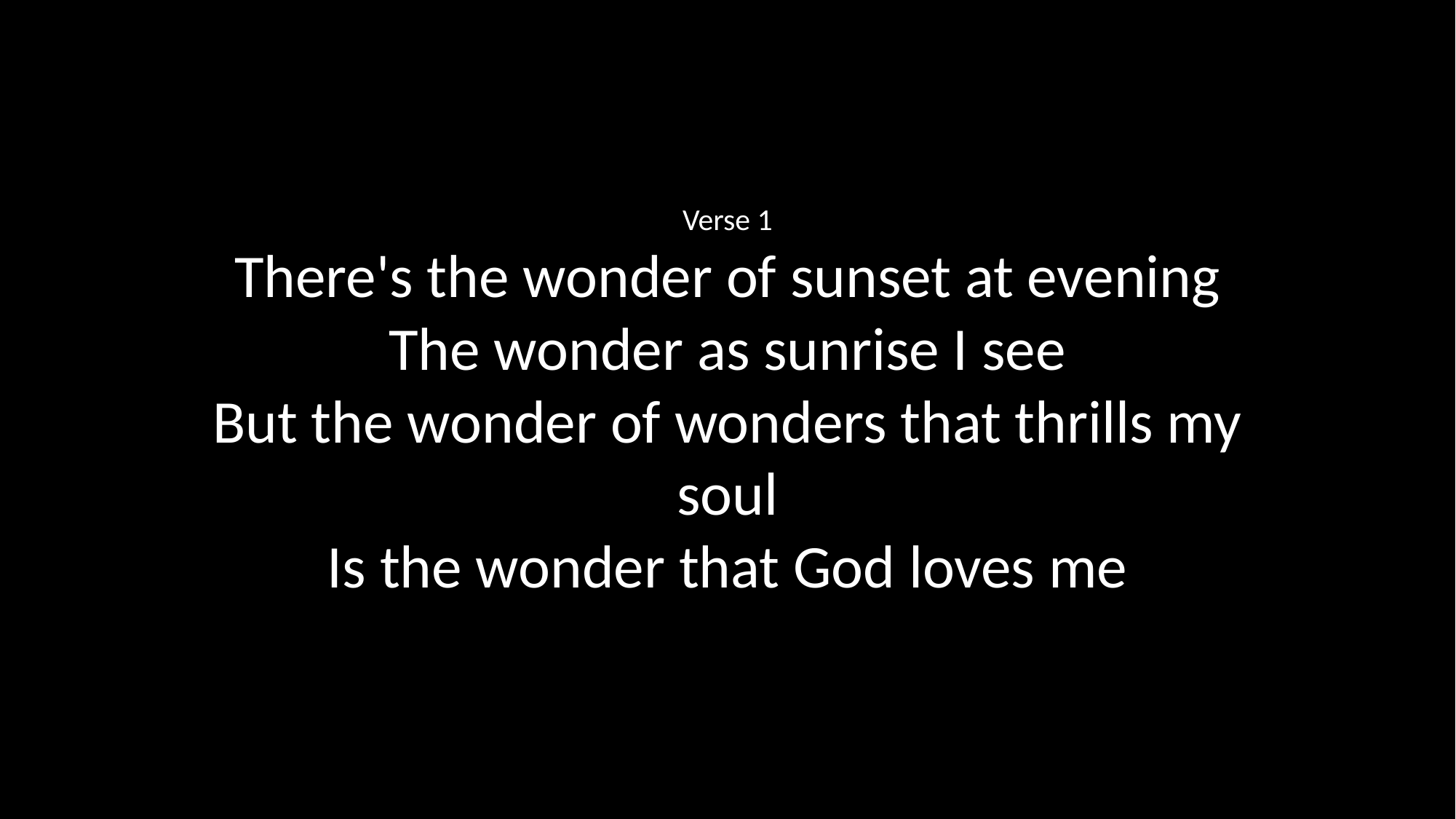

Verse 1
There's the wonder of sunset at evening
The wonder as sunrise I see
But the wonder of wonders that thrills my soul
Is the wonder that God loves me